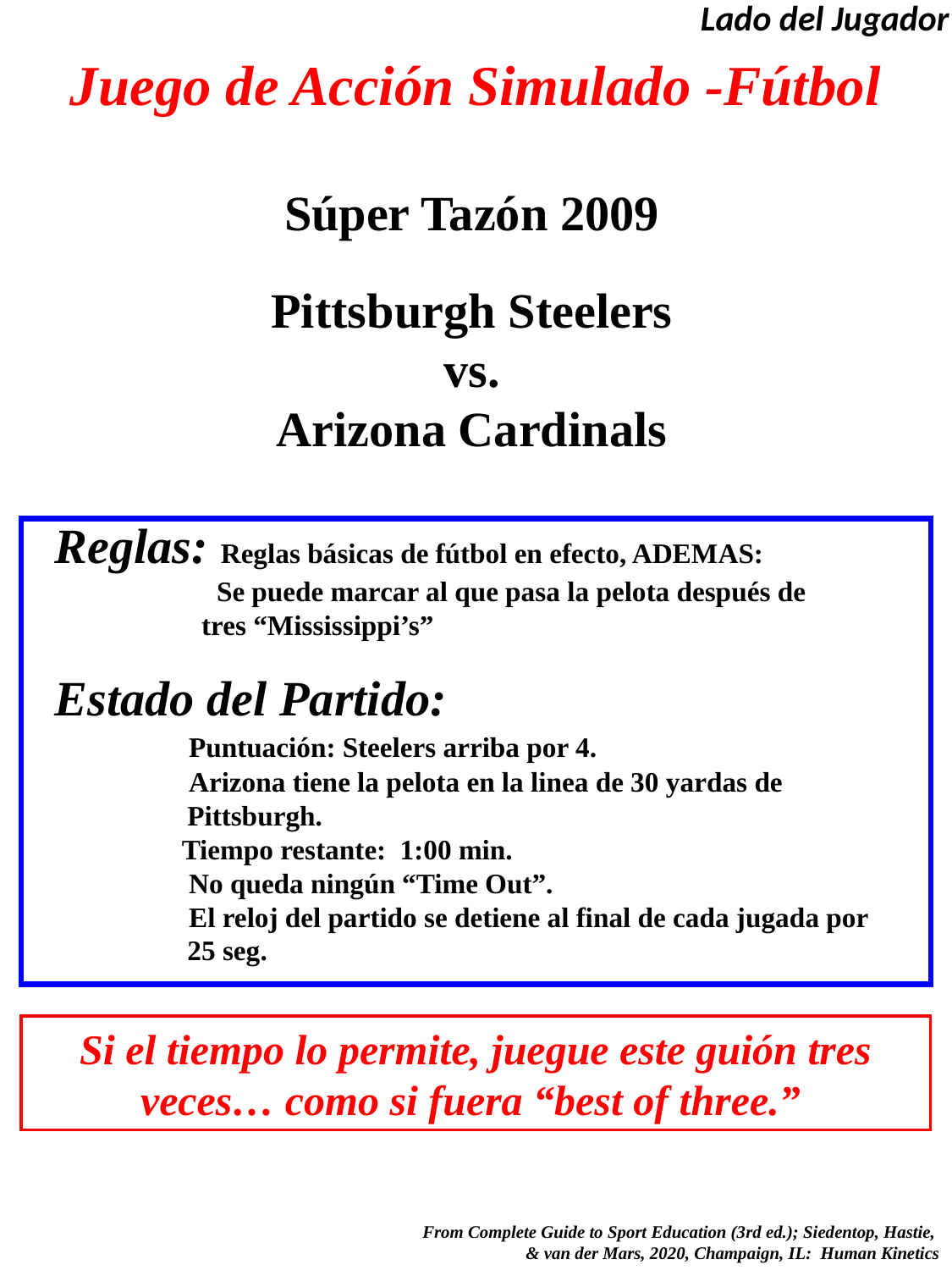

Lado del Jugador
# Juego de Acción Simulado -Fútbol
Súper Tazón 2009

Pittsburgh Steelers
vs.
Arizona Cardinals
Reglas: Reglas básicas de fútbol en efecto, ADEMAS:
	     Se puede marcar al que pasa la pelota después de
                     tres “Mississippi’s”

Estado del Partido:
	 Puntuación: Steelers arriba por 4.
   	 Arizona tiene la pelota en la linea de 30 yardas de
                   Pittsburgh.
    	Tiempo restante:  1:00 min.
	 No queda ningún “Time Out”.
	 El reloj del partido se detiene al final de cada jugada por
                   25 seg.

Si el tiempo lo permite, juegue este guión tres veces… como si fuera “best of three.”
 From Complete Guide to Sport Education (3rd ed.); Siedentop, Hastie,
& van der Mars, 2020, Champaign, IL:  Human Kinetics